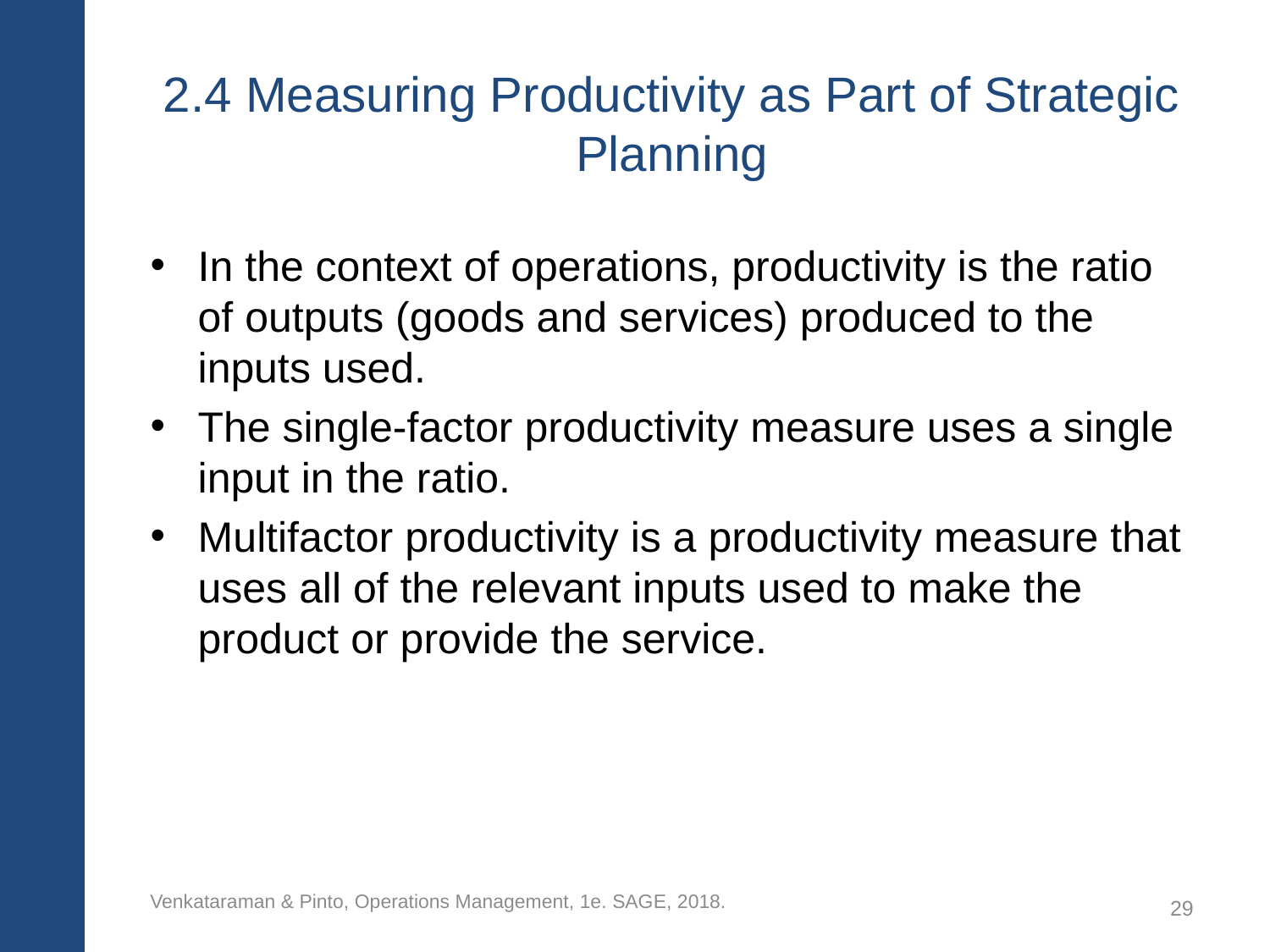

# 2.4 Measuring Productivity as Part of Strategic Planning
In the context of operations, productivity is the ratio of outputs (goods and services) produced to the inputs used.
The single-factor productivity measure uses a single input in the ratio.
Multifactor productivity is a productivity measure that uses all of the relevant inputs used to make the product or provide the service.
Venkataraman & Pinto, Operations Management, 1e. SAGE, 2018.
29